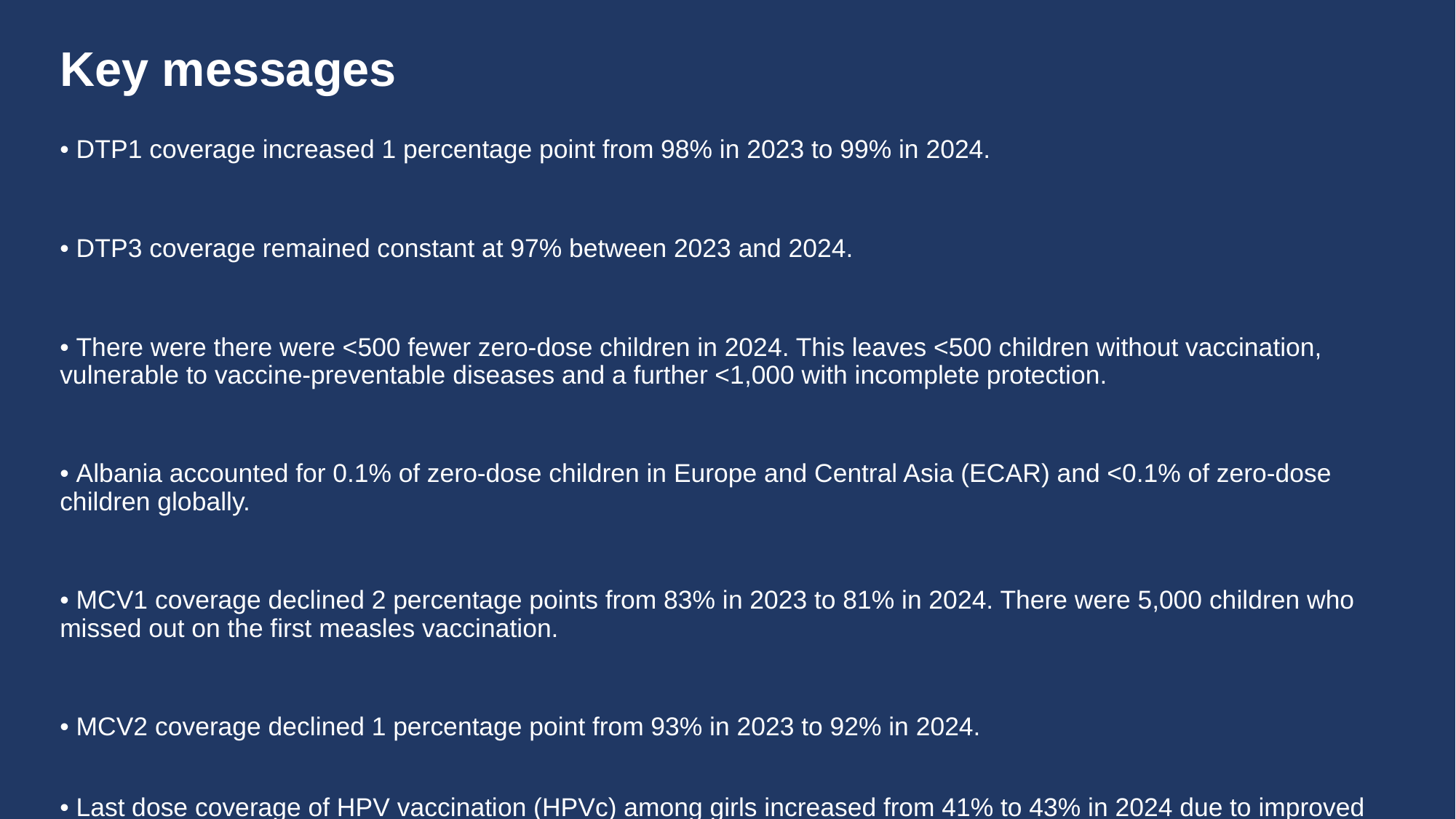

# Key messages
• DTP1 coverage increased 1 percentage point from 98% in 2023 to 99% in 2024.

• DTP3 coverage remained constant at 97% between 2023 and 2024.

• There were there were <500 fewer zero-dose children in 2024. This leaves <500 children without vaccination, vulnerable to vaccine-preventable diseases and a further <1,000 with incomplete protection.

• Albania accounted for 0.1% of zero-dose children in Europe and Central Asia (ECAR) and <0.1% of zero-dose children globally.

• MCV1 coverage declined 2 percentage points from 83% in 2023 to 81% in 2024. There were 5,000 children who missed out on the first measles vaccination.

• MCV2 coverage declined 1 percentage point from 93% in 2023 to 92% in 2024.

• Last dose coverage of HPV vaccination (HPVc) among girls increased from 41% to 43% in 2024 due to improved programme performance.